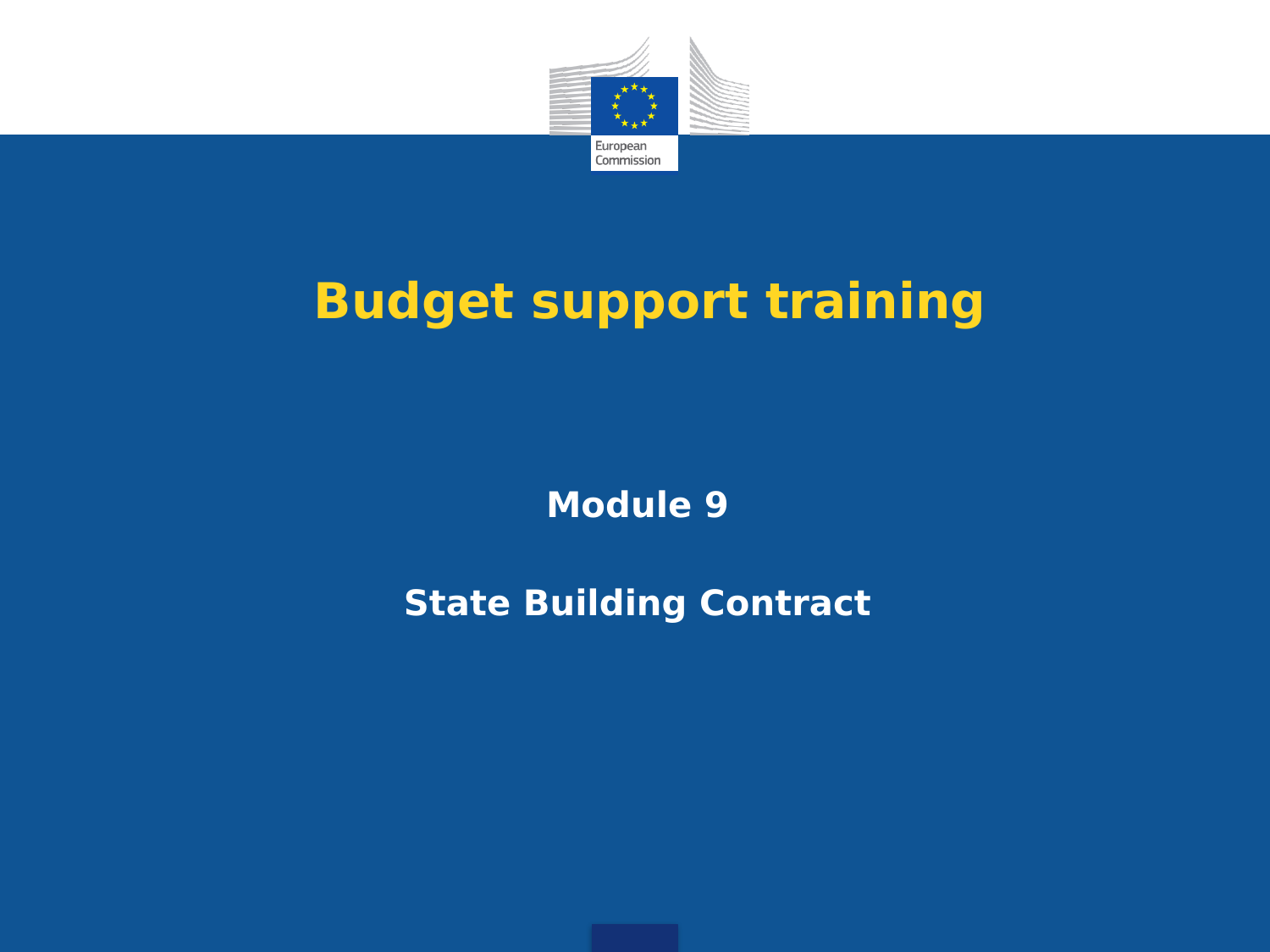

# Budget support training

Module 9

State Building Contract